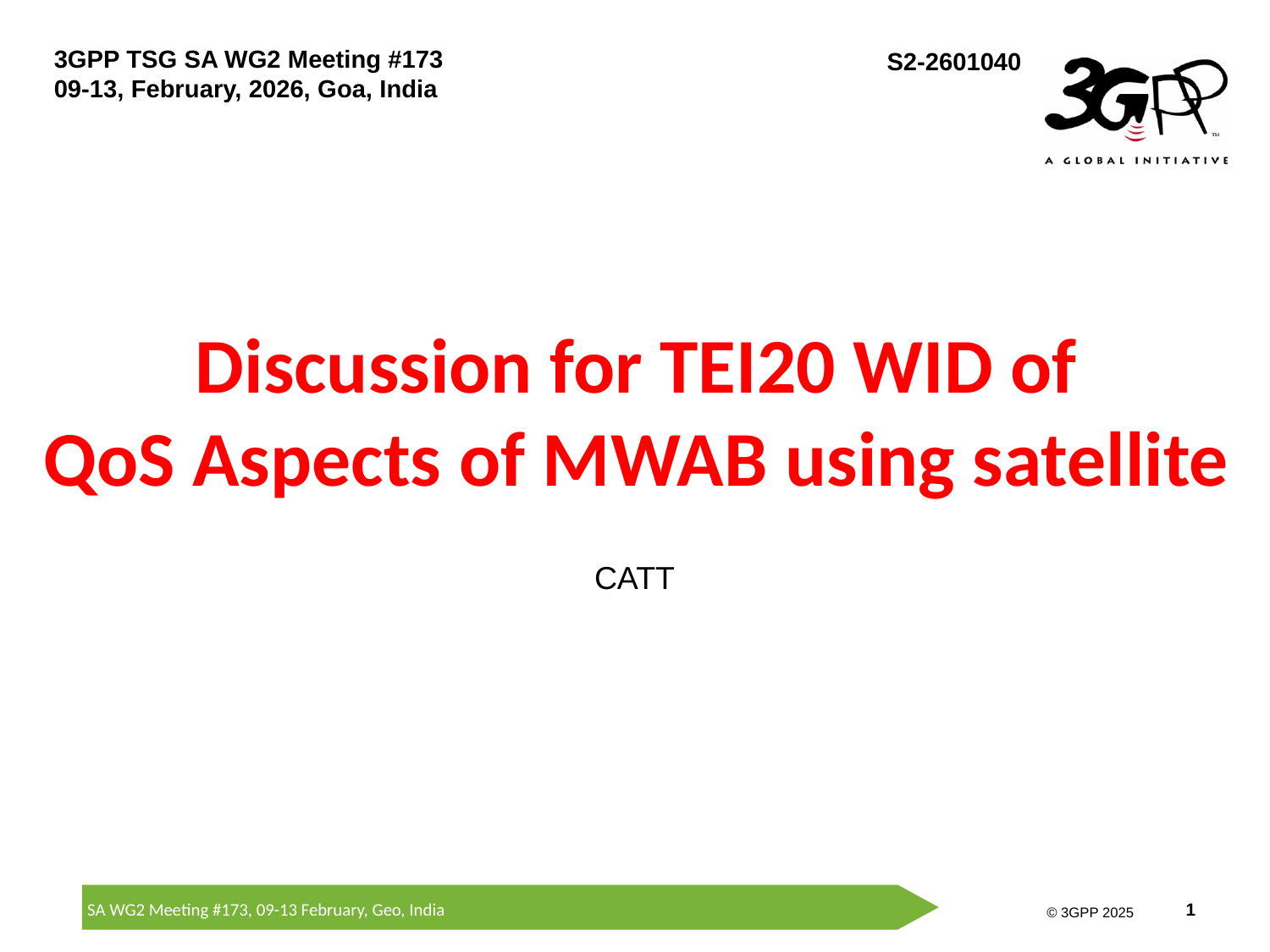

# Discussion for TEI20 WID of QoS Aspects of MWAB using satellite
CATT